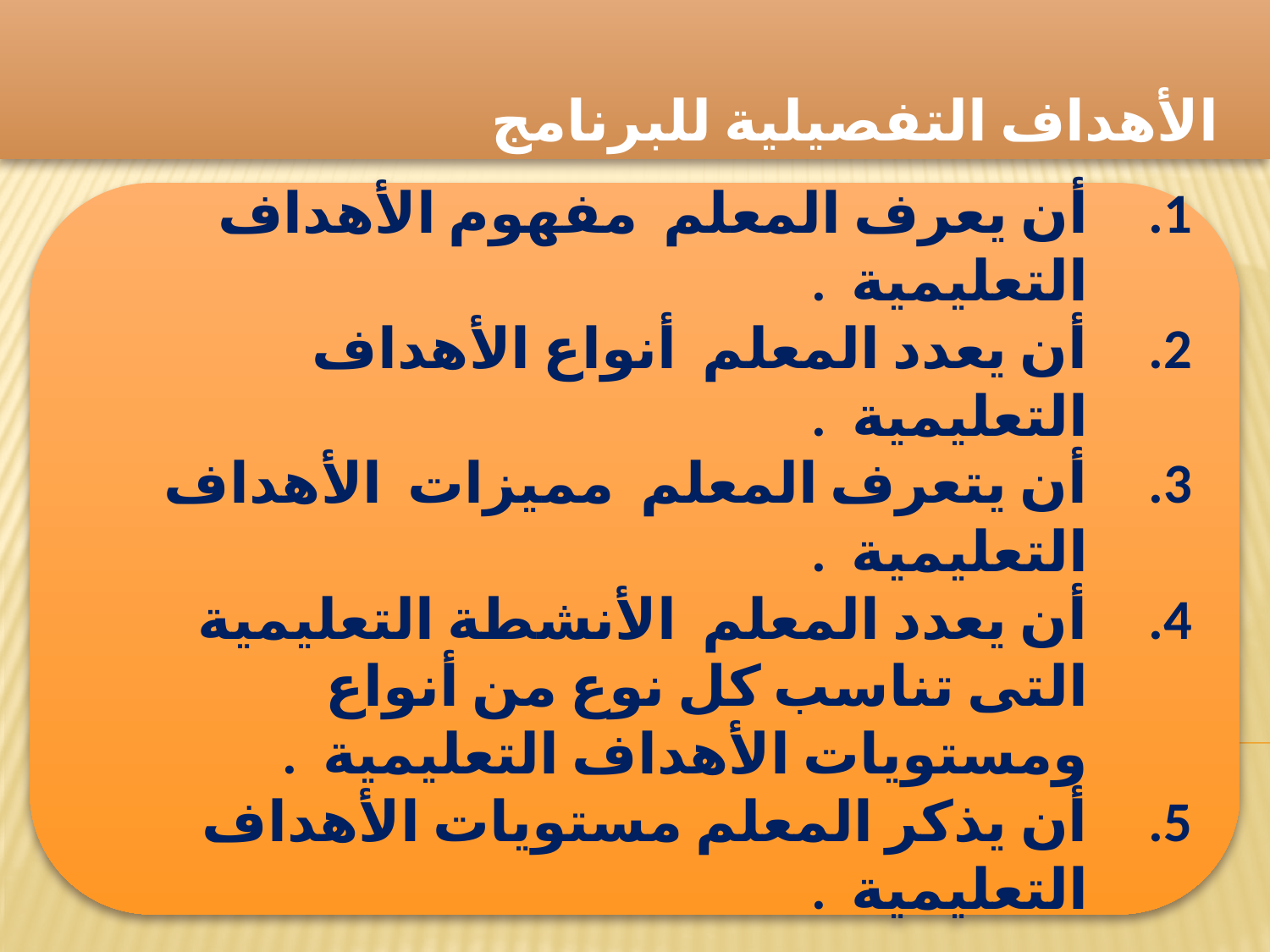

الأهداف التفصيلية للبرنامج

أن يعرف المعلم  مفهوم الأهداف التعليمية  .
أن يعدد المعلم  أنواع الأهداف التعليمية  .
أن يتعرف المعلم  مميزات  الأهداف التعليمية  .
أن يعدد المعلم  الأنشطة التعليمية التى تناسب كل نوع من أنواع ومستويات الأهداف التعليمية  .
أن يذكر المعلم مستويات الأهداف التعليمية  .